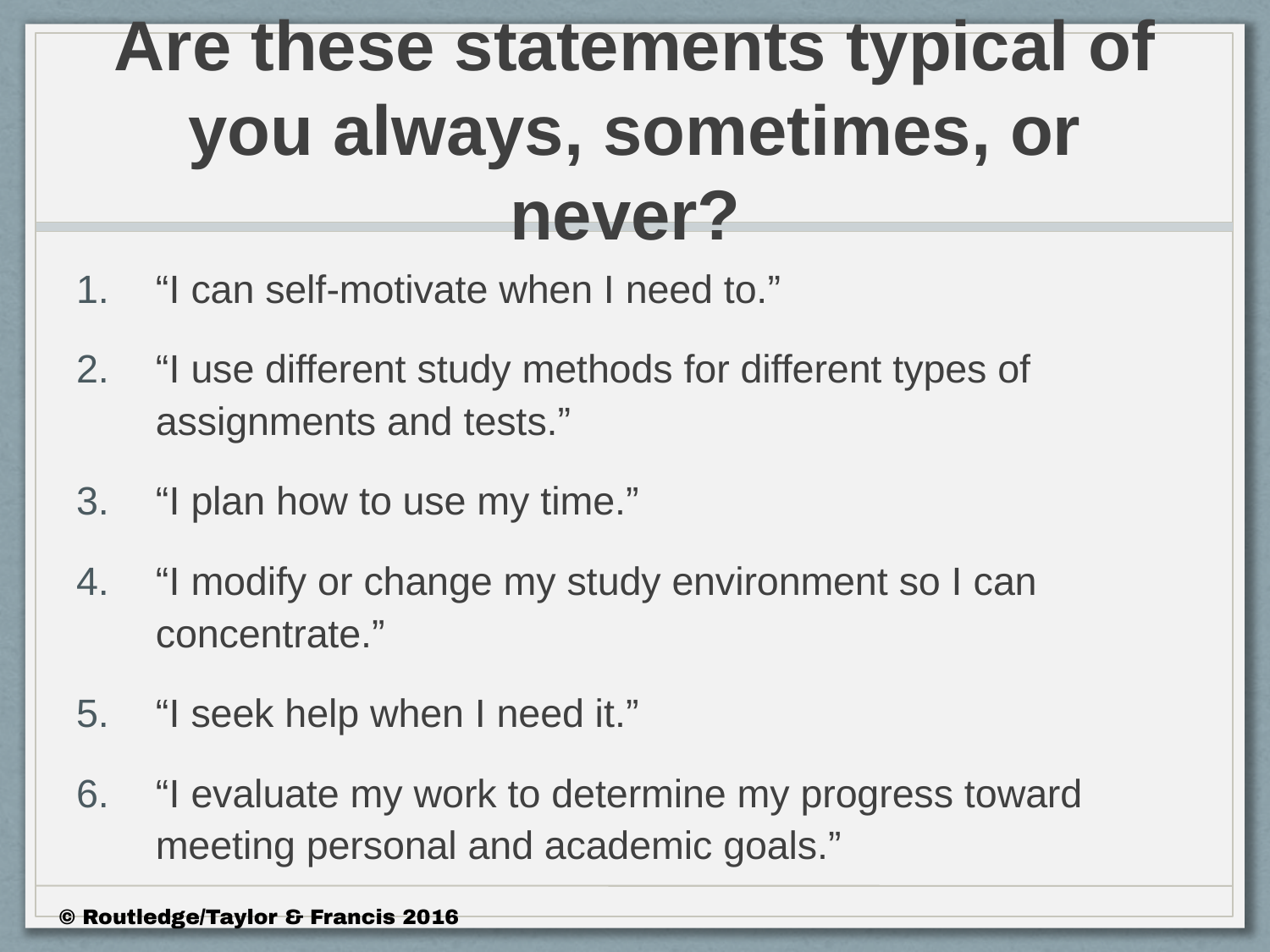

# Are these statements typical of you always, sometimes, or never?
“I can self-motivate when I need to.”
“I use different study methods for different types of assignments and tests.”
“I plan how to use my time.”
“I modify or change my study environment so I can concentrate.”
“I seek help when I need it.”
“I evaluate my work to determine my progress toward meeting personal and academic goals.”
© Routledge/Taylor & Francis 2016